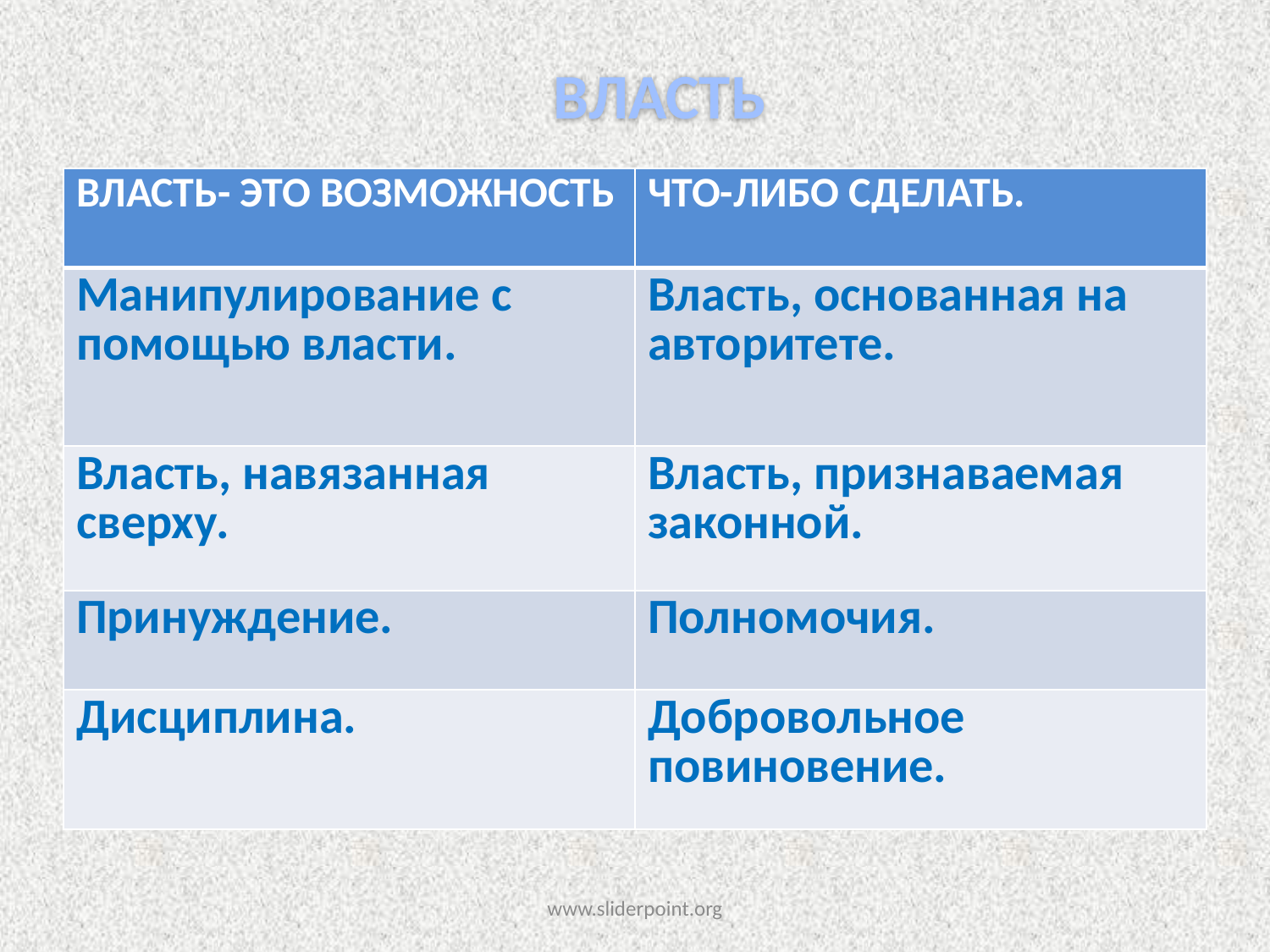

# ВЛАСТЬ
| ВЛАСТЬ- ЭТО ВОЗМОЖНОСТЬ | ЧТО-ЛИБО СДЕЛАТЬ. |
| --- | --- |
| Манипулирование с помощью власти. | Власть, основанная на авторитете. |
| Власть, навязанная сверху. | Власть, признаваемая законной. |
| Принуждение. | Полномочия. |
| Дисциплина. | Добровольное повиновение. |
www.sliderpoint.org